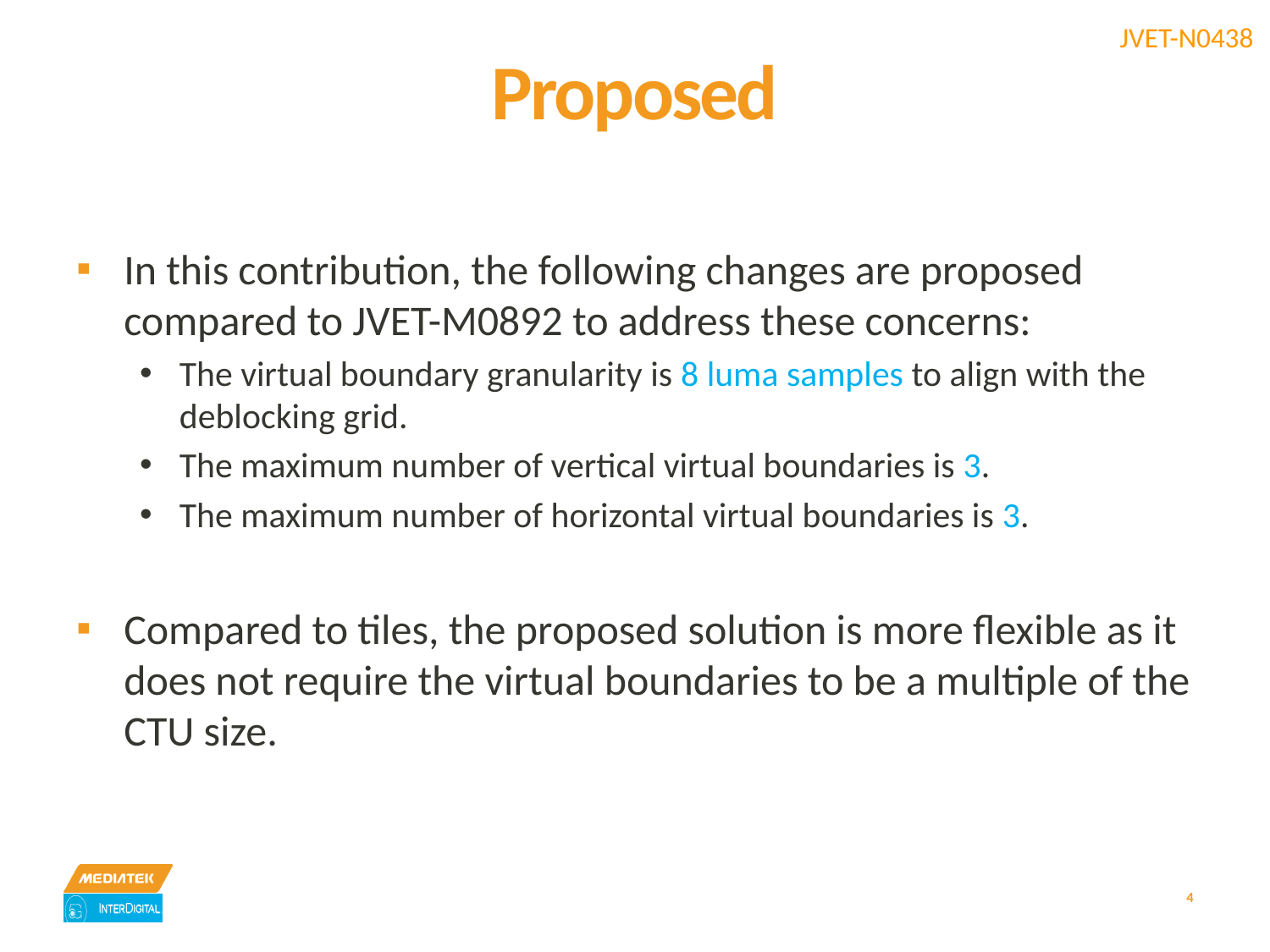

# Proposed
In this contribution, the following changes are proposed compared to JVET-M0892 to address these concerns:
The virtual boundary granularity is 8 luma samples to align with the deblocking grid.
The maximum number of vertical virtual boundaries is 3.
The maximum number of horizontal virtual boundaries is 3.

Compared to tiles, the proposed solution is more flexible as it does not require the virtual boundaries to be a multiple of the CTU size.

4